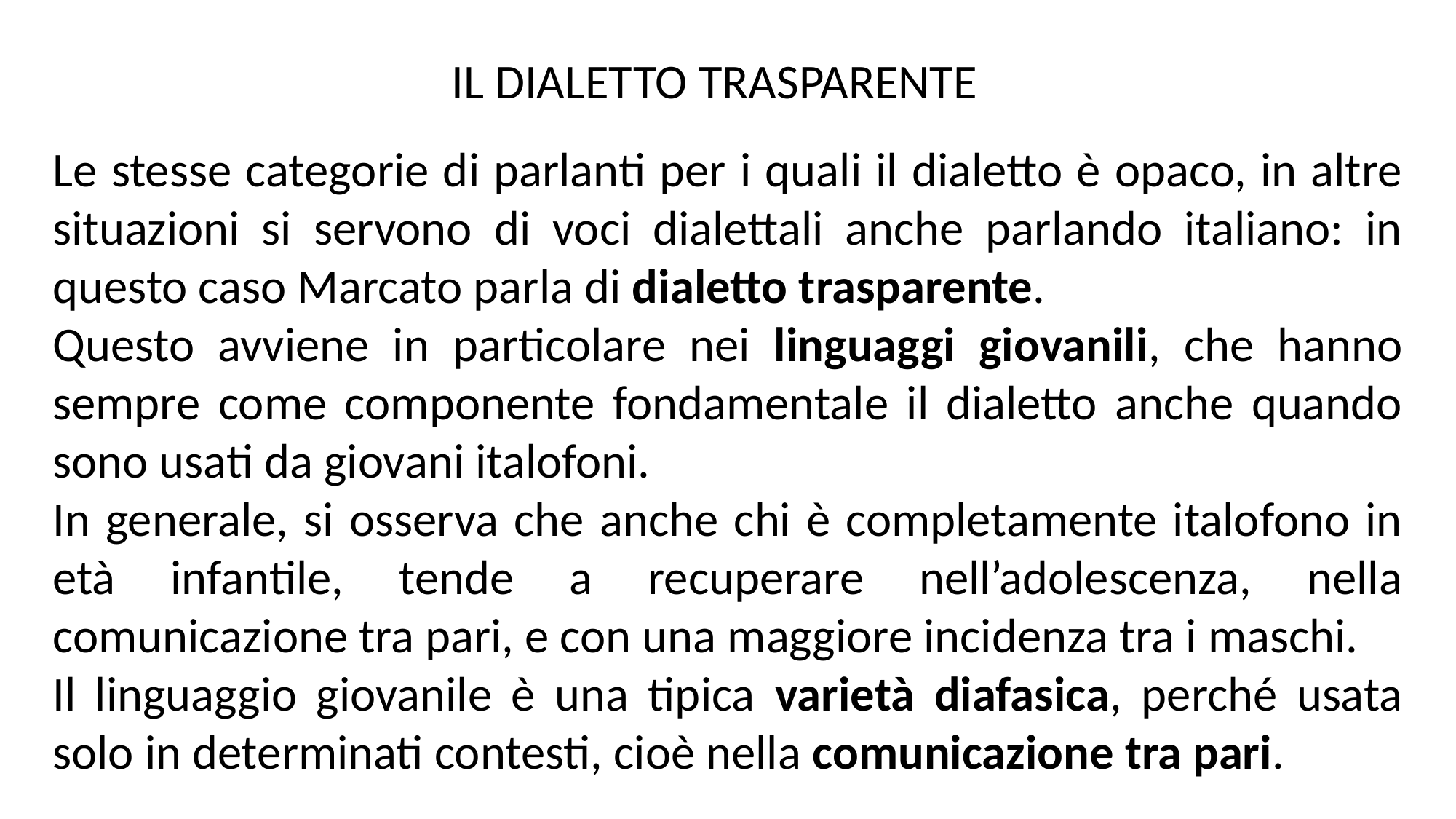

IL DIALETTO TRASPARENTE
Le stesse categorie di parlanti per i quali il dialetto è opaco, in altre situazioni si servono di voci dialettali anche parlando italiano: in questo caso Marcato parla di dialetto trasparente.
Questo avviene in particolare nei linguaggi giovanili, che hanno sempre come componente fondamentale il dialetto anche quando sono usati da giovani italofoni.
In generale, si osserva che anche chi è completamente italofono in età infantile, tende a recuperare nell’adolescenza, nella comunicazione tra pari, e con una maggiore incidenza tra i maschi.
Il linguaggio giovanile è una tipica varietà diafasica, perché usata solo in determinati contesti, cioè nella comunicazione tra pari.